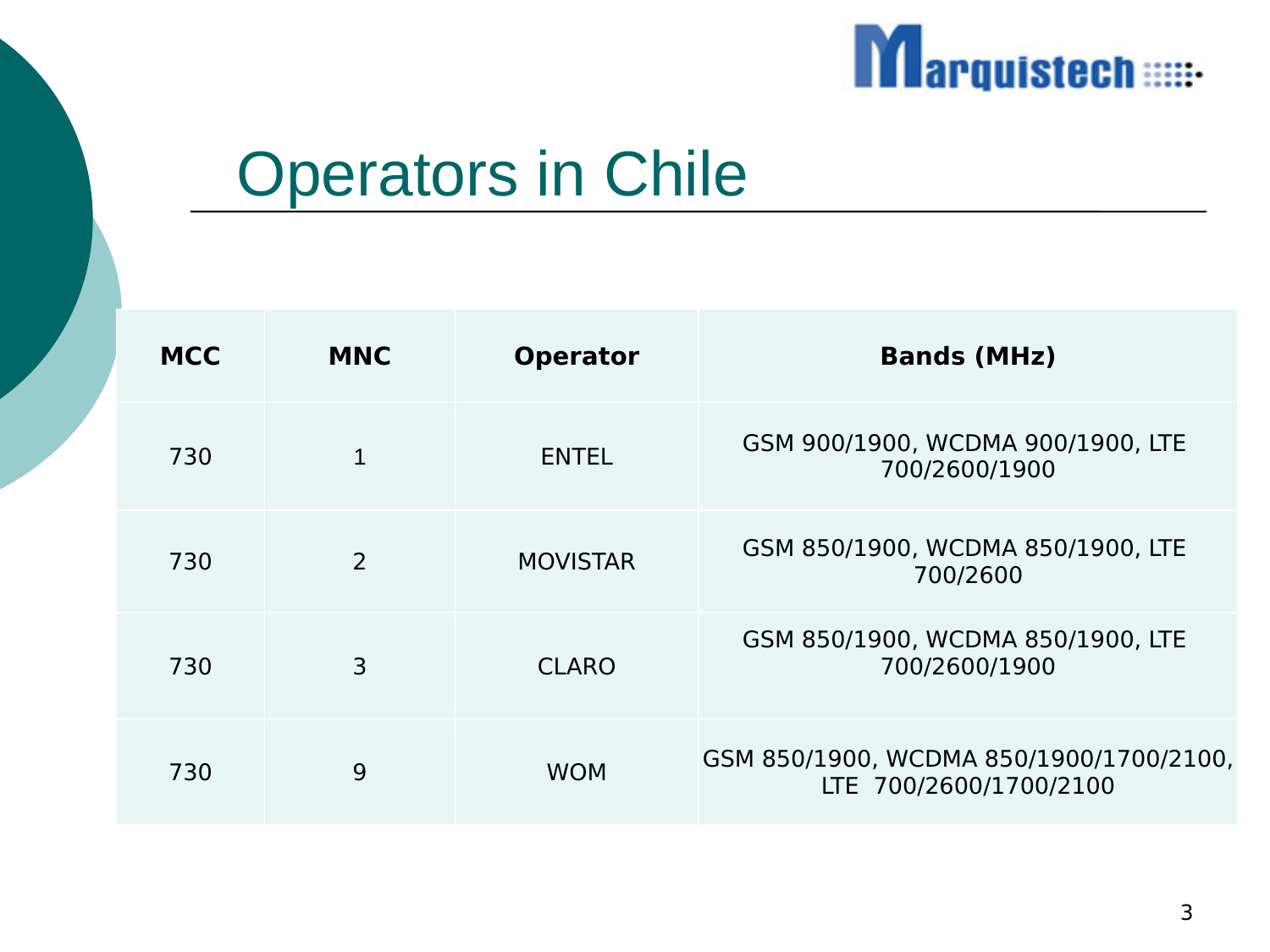

Operators in Chile
| MCC | MNC | Operator | Bands (MHz) |
| --- | --- | --- | --- |
| 730 | 1 | ENTEL | GSM 900/1900, WCDMA 900/1900, LTE 700/2600/1900 |
| 730 | 2 | MOVISTAR | GSM 850/1900, WCDMA 850/1900, LTE 700/2600 |
| 730 | 3 | CLARO | GSM 850/1900, WCDMA 850/1900, LTE 700/2600/1900 |
| 730 | 9 | WOM | GSM 850/1900, WCDMA 850/1900/1700/2100, LTE 700/2600/1700/2100 |
|  |  |  |  |
| --- | --- | --- | --- |
|  |  |  |  |
|  |  |  |  |
|  |  |  |  |
#

3